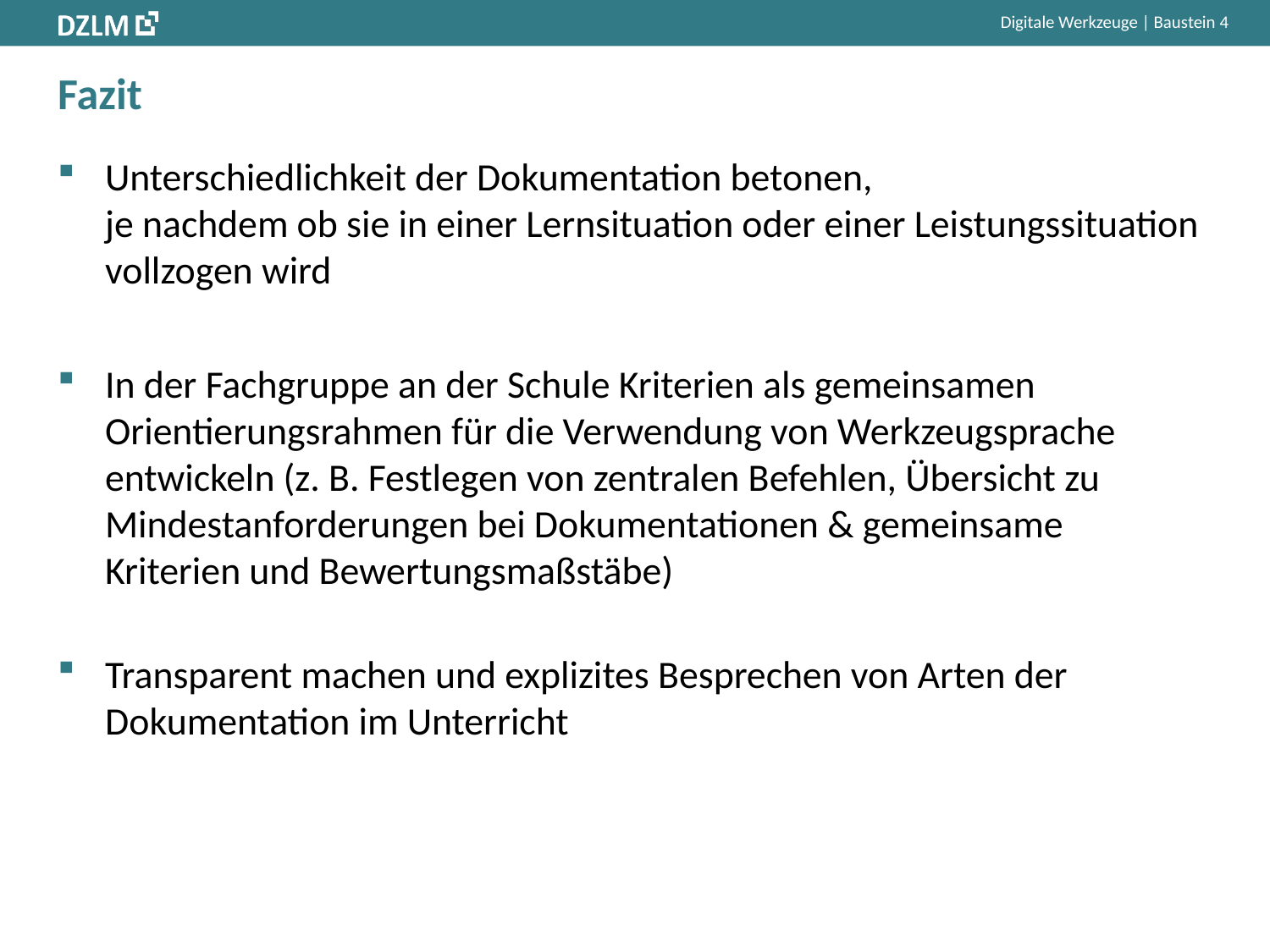

# Fazit
Unterschiedlichkeit der Dokumentation betonen,
je nachdem ob sie in einer Lernsituation oder einer Leistungssituation vollzogen wird

In der Fachgruppe an der Schule Kriterien als gemeinsamen Orientierungsrahmen für die Verwendung von Werkzeugsprache entwickeln (z. B. Festlegen von zentralen Befehlen, Übersicht zu Mindestanforderungen bei Dokumentationen & gemeinsame Kriterien und Bewertungsmaßstäbe)
Transparent machen und explizites Besprechen von Arten der Dokumentation im Unterricht